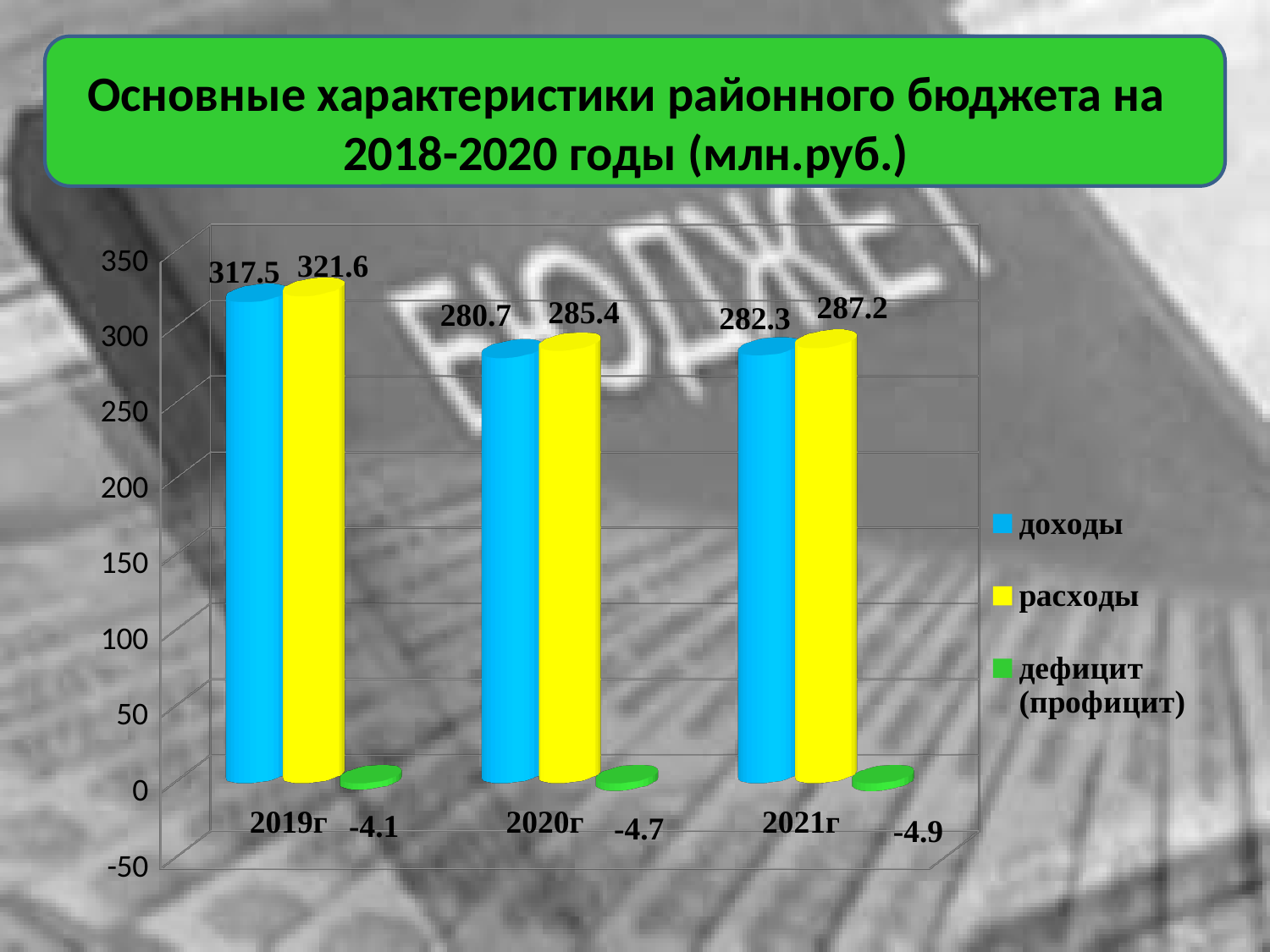

# Основные характеристики районного бюджета на 2018-2020 годы (млн.руб.)

[unsupported chart]